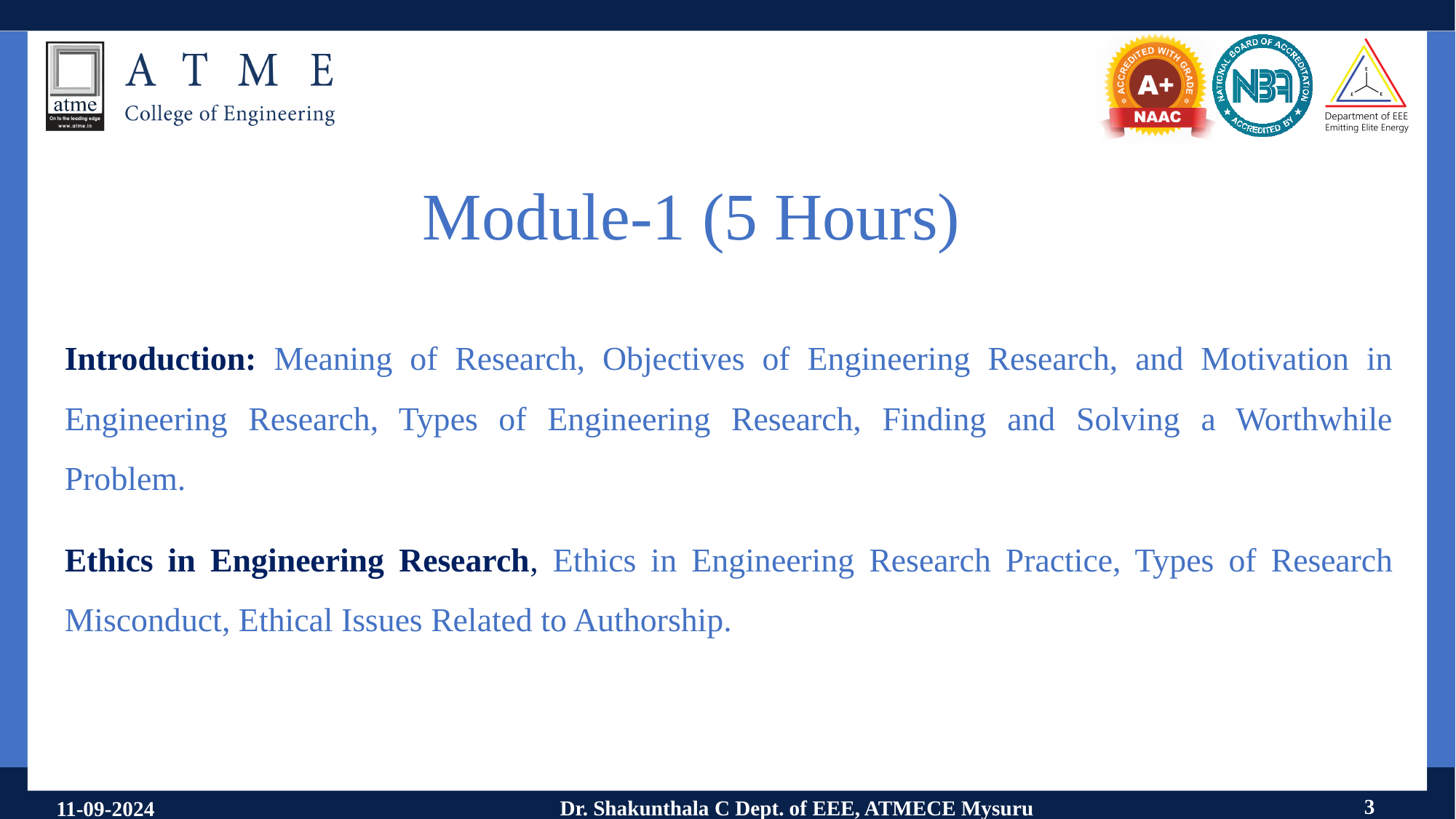

# Module-1 (5 Hours)
Introduction: Meaning of Research, Objectives of Engineering Research, and Motivation in Engineering Research, Types of Engineering Research, Finding and Solving a Worthwhile Problem.
Ethics in Engineering Research, Ethics in Engineering Research Practice, Types of Research Misconduct, Ethical Issues Related to Authorship.
3
Dr. Shakunthala C Dept. of EEE, ATMECE Mysuru
11-09-2024